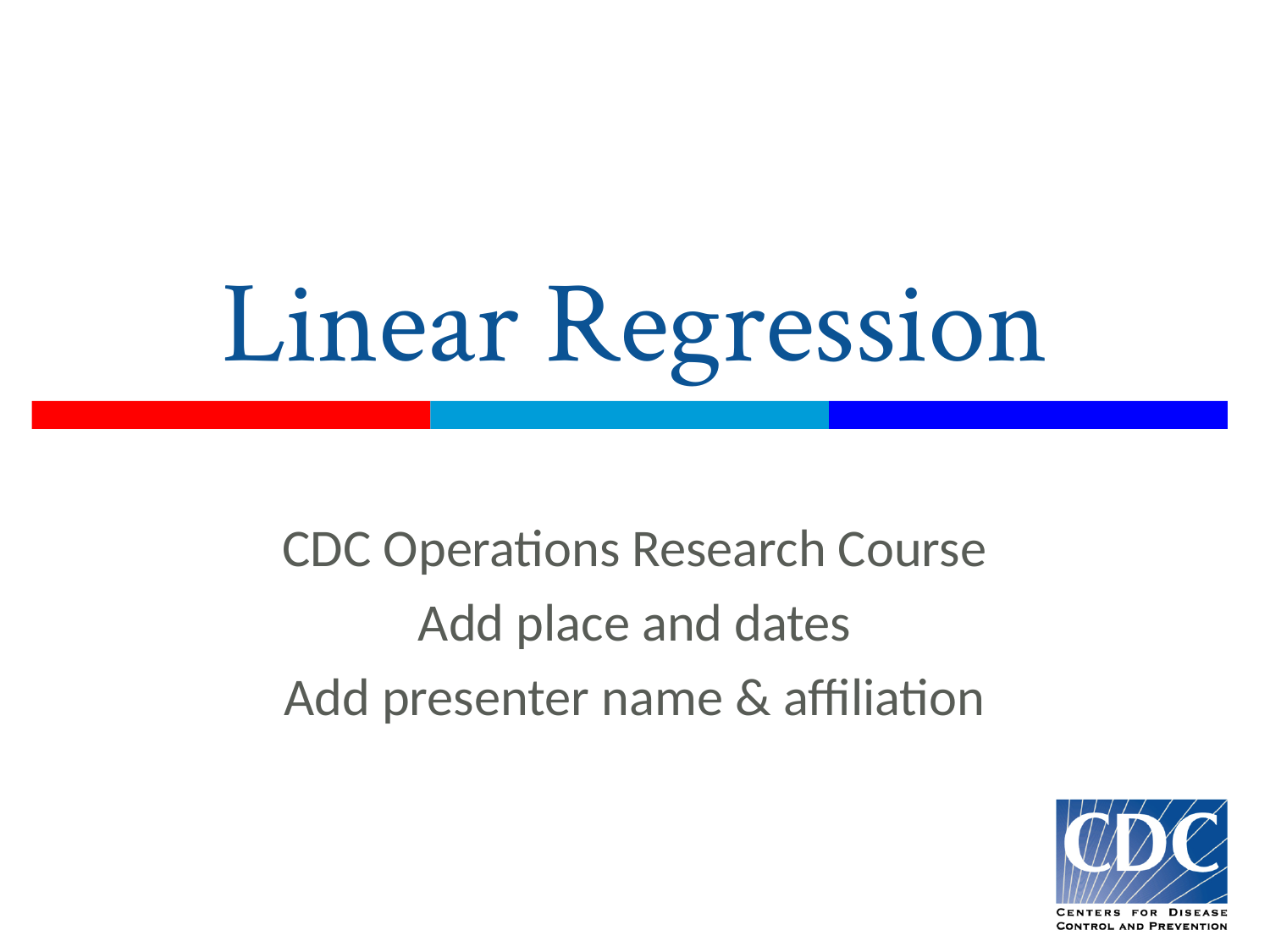

# Linear Regression
CDC Operations Research Course
Add place and dates
Add presenter name & affiliation